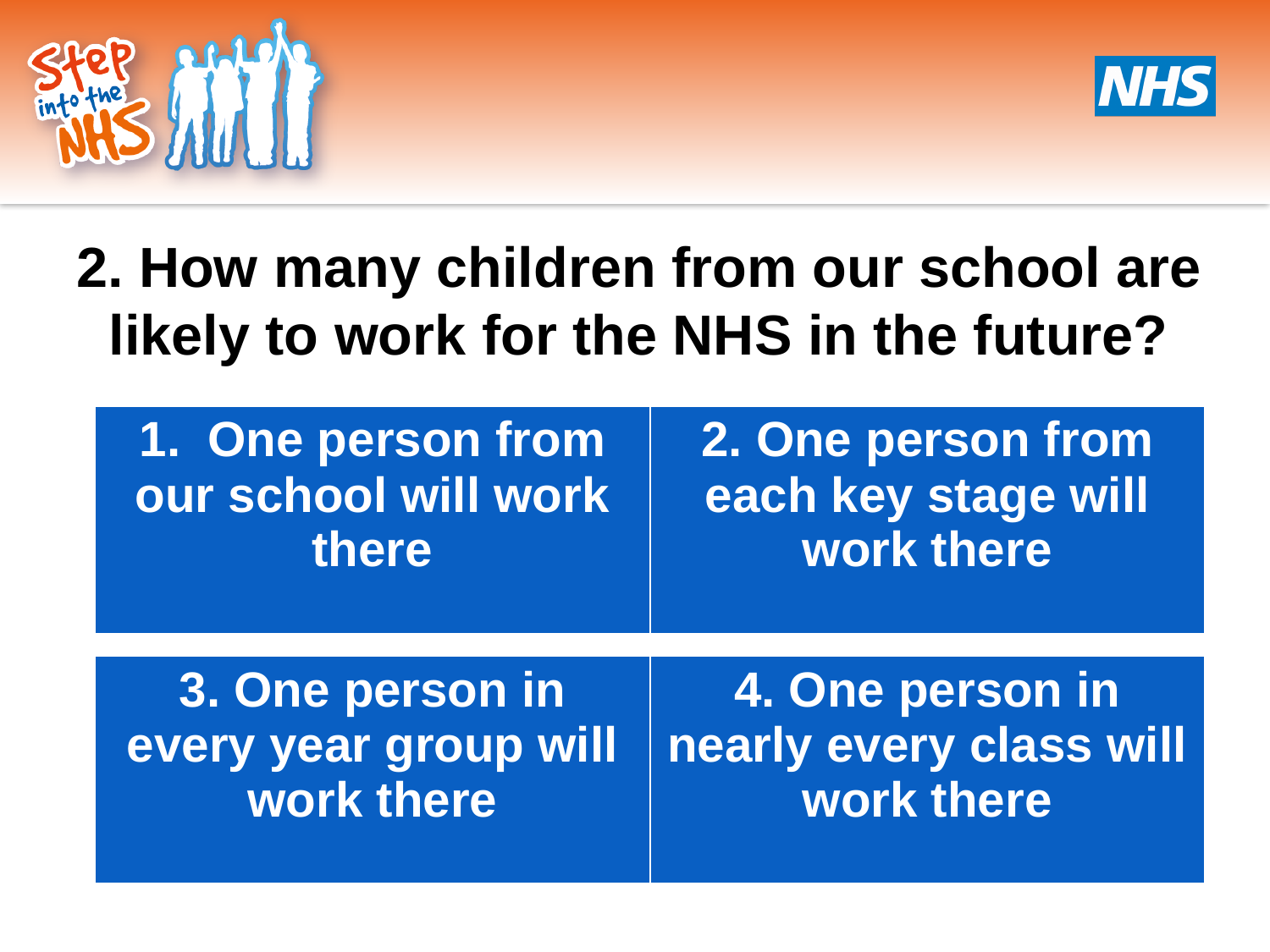

2. How many children from our school are likely to work for the NHS in the future?
| 1. One person from our school will work there | 2. One person from each key stage will work there |
| --- | --- |
| 3. One person in every year group will work there | 4. One person in nearly every class will work there |
| --- | --- |